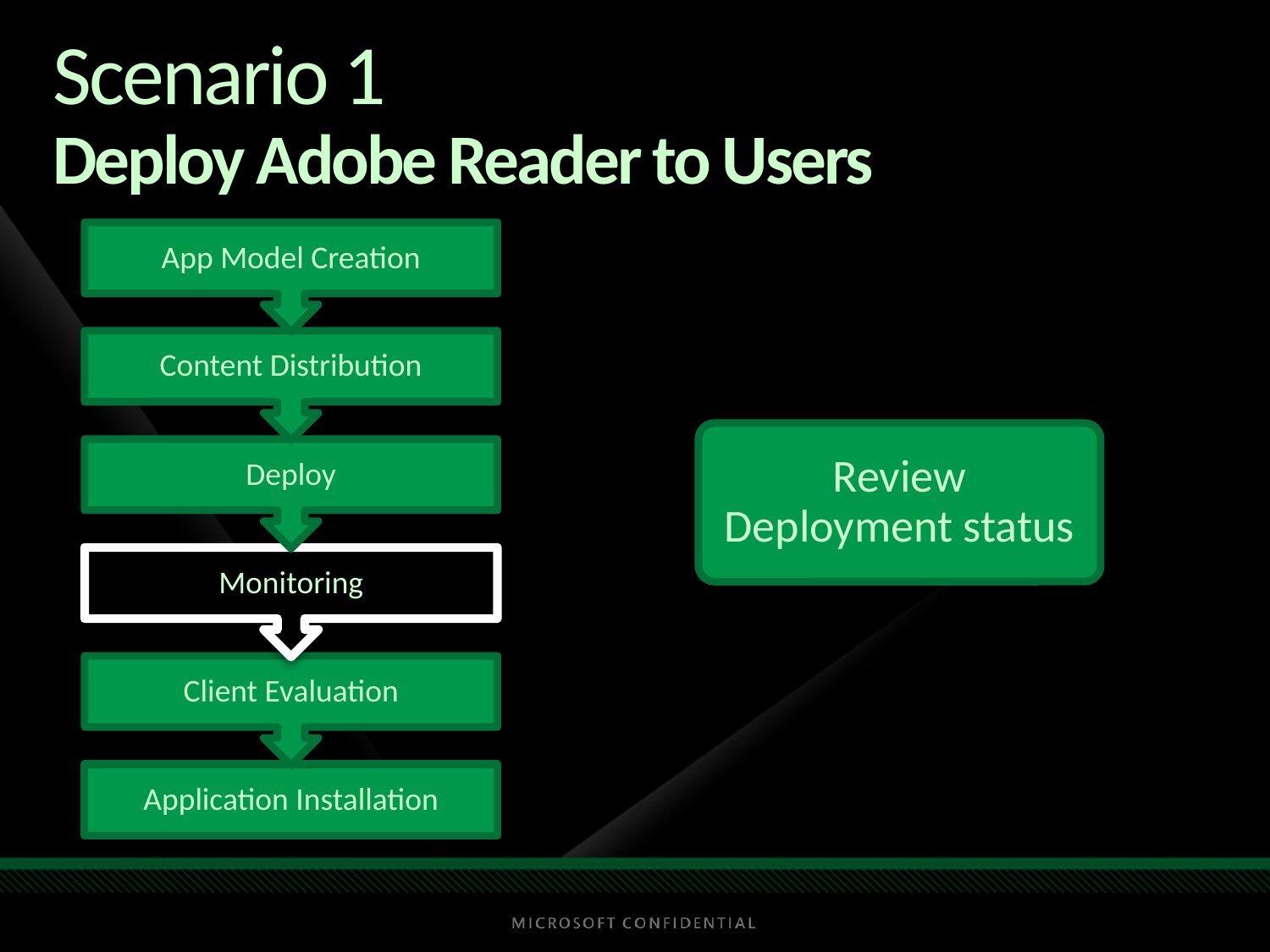

# Scenario 1 Deploy Adobe Reader to Users
Application Installation
Client Evaluation
Monitoring
Deploy
Content Distribution
App Model Creation
Review Deployment status